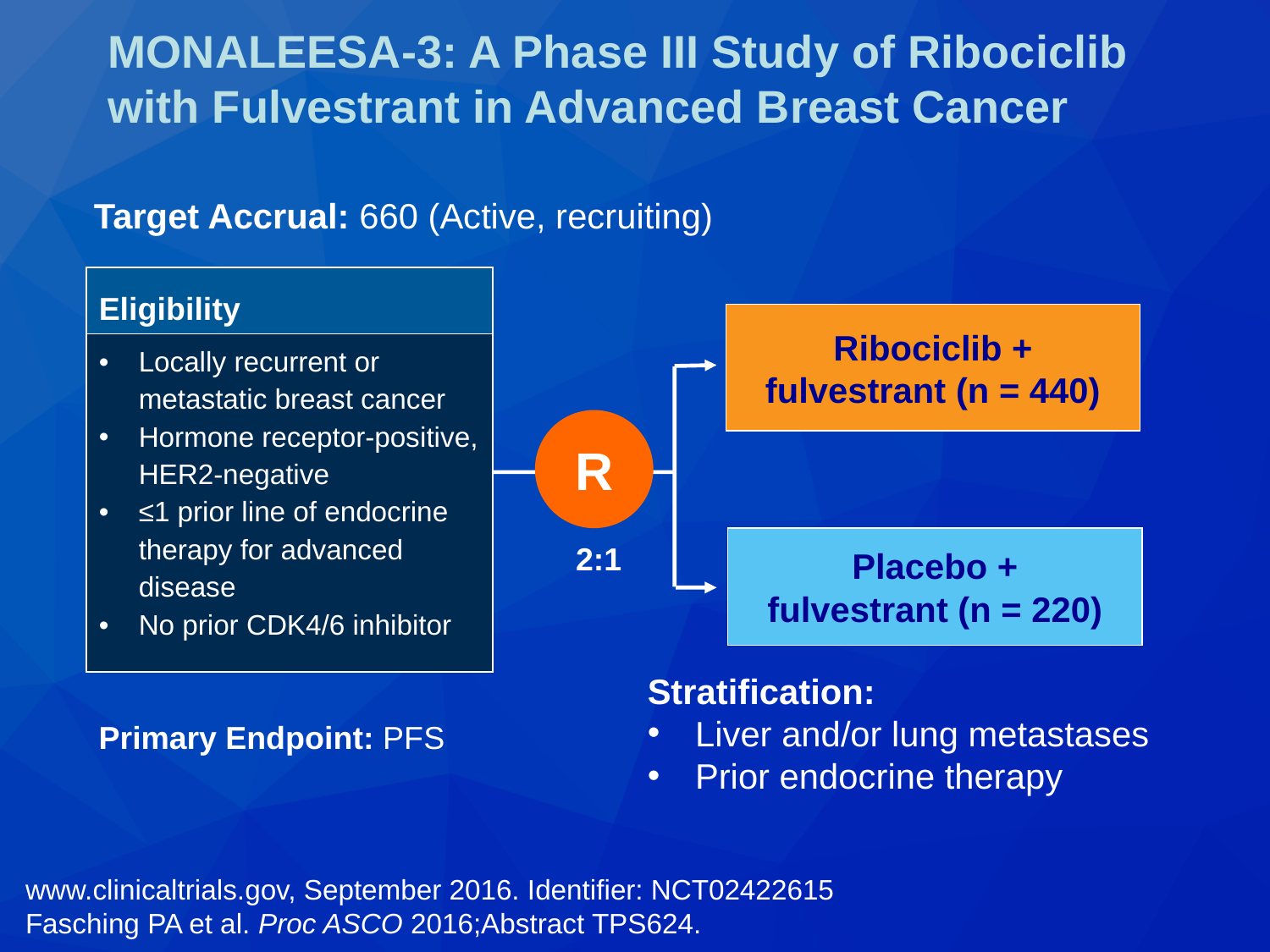

# MONALEESA-3: A Phase III Study of Ribociclib with Fulvestrant in Advanced Breast Cancer
Target Accrual: 660 (Active, recruiting)
| Eligibility |
| --- |
| Locally recurrent or metastatic breast cancer Hormone receptor-positive, HER2-negative ≤1 prior line of endocrine therapy for advanced disease No prior CDK4/6 inhibitor |
Ribociclib +
fulvestrant (n = 440)

R

Placebo +
fulvestrant (n = 220)
2:1

Stratification:
Liver and/or lung metastases
Prior endocrine therapy
Primary Endpoint: PFS

www.clinicaltrials.gov, September 2016. Identifier: NCT02422615
Fasching PA et al. Proc ASCO 2016;Abstract TPS624.